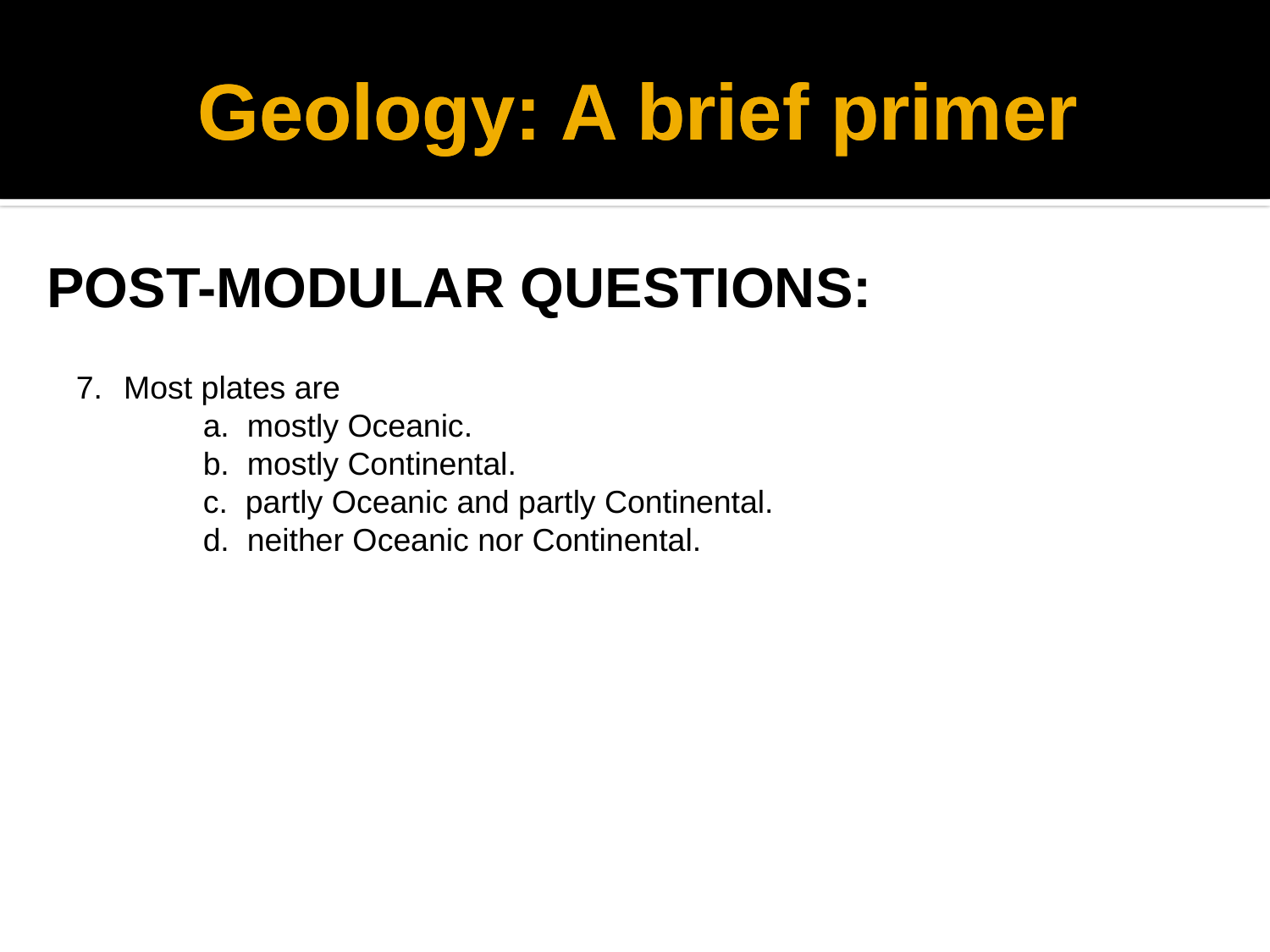

# Geology: A brief primer
Geology: A brief primer
POST-MODULAR QUESTIONS:
Most plates are
	a.  mostly Oceanic.
	b.  mostly Continental.
	c.  partly Oceanic and partly Continental.
	d.  neither Oceanic nor Continental.